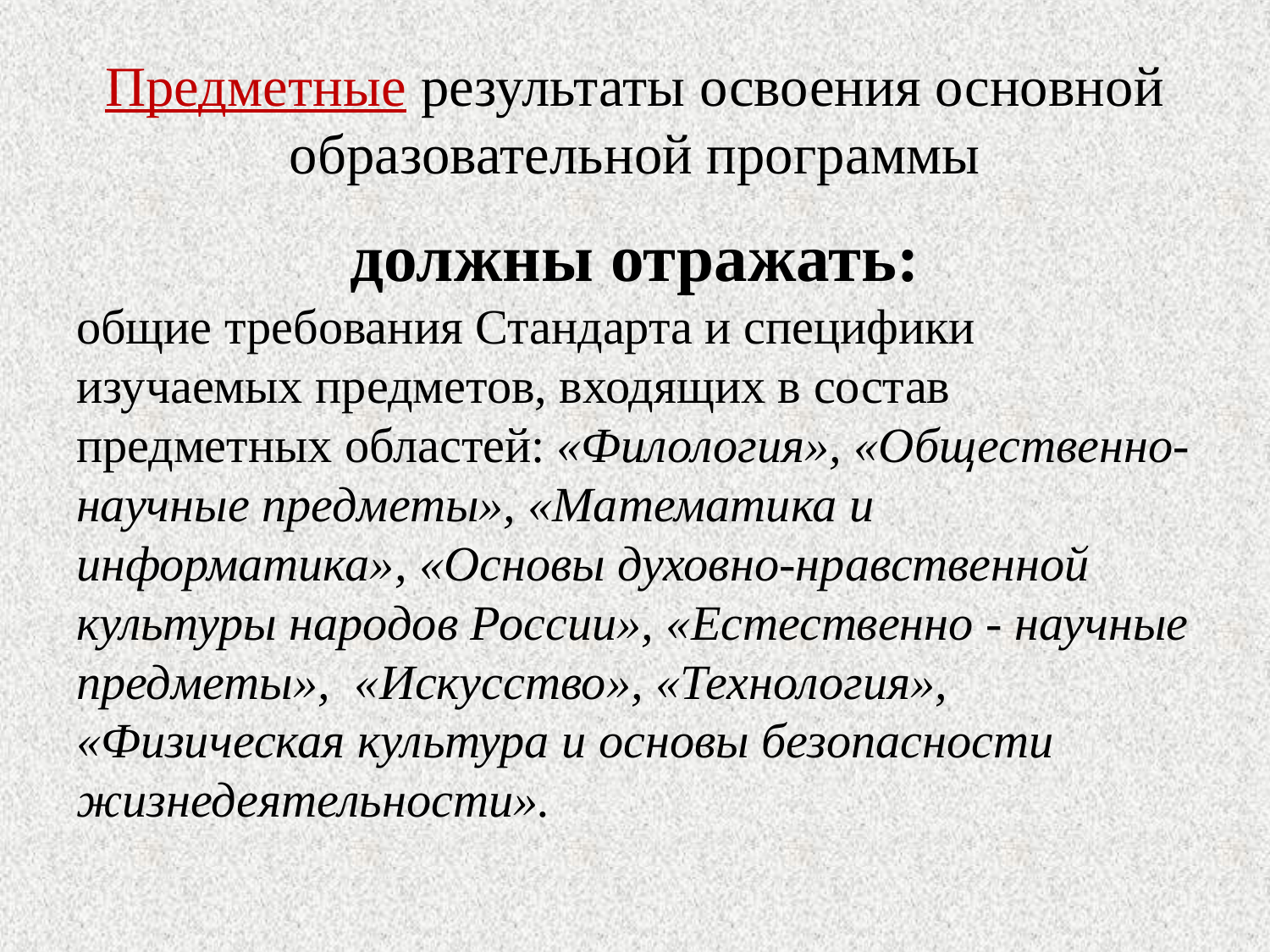

# Предметные результаты освоения основной образовательной программы
должны отражать:
общие требования Стандарта и специфики изучаемых предметов, входящих в состав предметных областей: «Филология», «Общественно-научные предметы», «Математика и информатика», «Основы духовно-нравственной культуры народов России», «Естественно - научные
предметы»,  «Искусство», «Технология», «Физическая культура и основы безопасности жизнедеятельности».